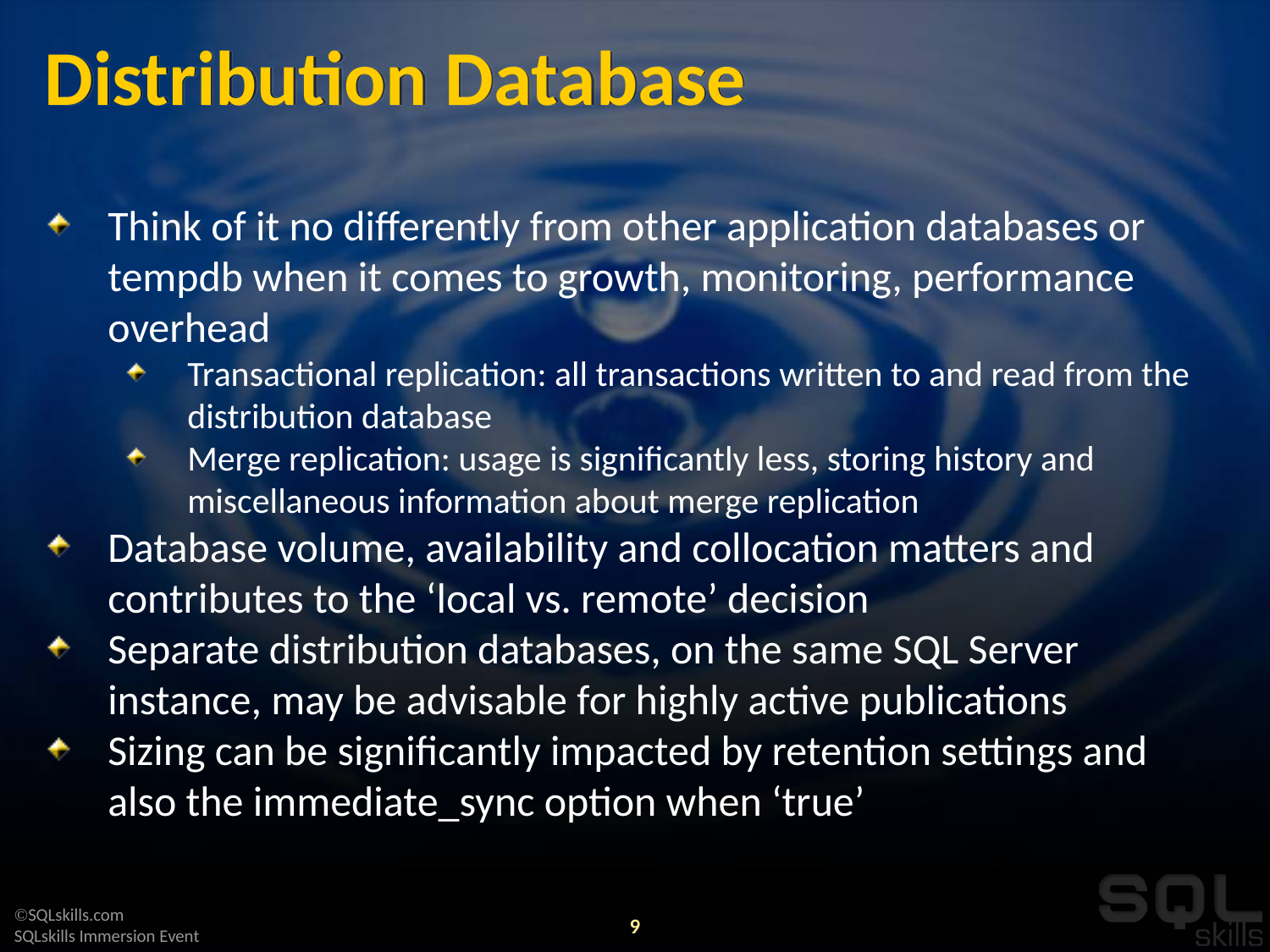

# Distribution Database
Think of it no differently from other application databases or tempdb when it comes to growth, monitoring, performance overhead
Transactional replication: all transactions written to and read from the distribution database
Merge replication: usage is significantly less, storing history and miscellaneous information about merge replication
Database volume, availability and collocation matters and contributes to the ‘local vs. remote’ decision
Separate distribution databases, on the same SQL Server instance, may be advisable for highly active publications
Sizing can be significantly impacted by retention settings and also the immediate_sync option when ‘true’
9